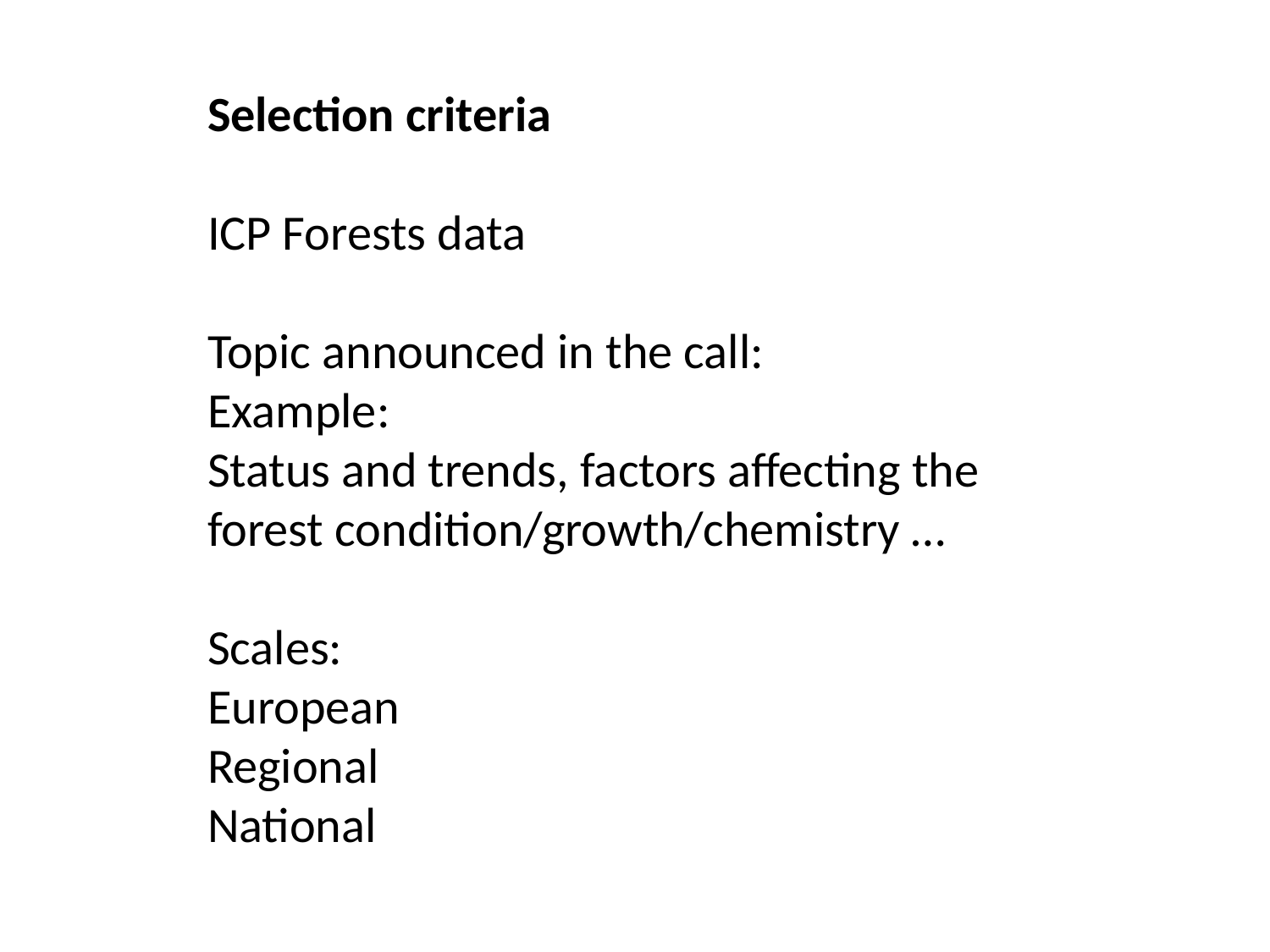

Selection criteria

ICP Forests data

Topic announced in the call:
Example:
Status and trends, factors affecting the forest condition/growth/chemistry …

Scales:
European
Regional
National